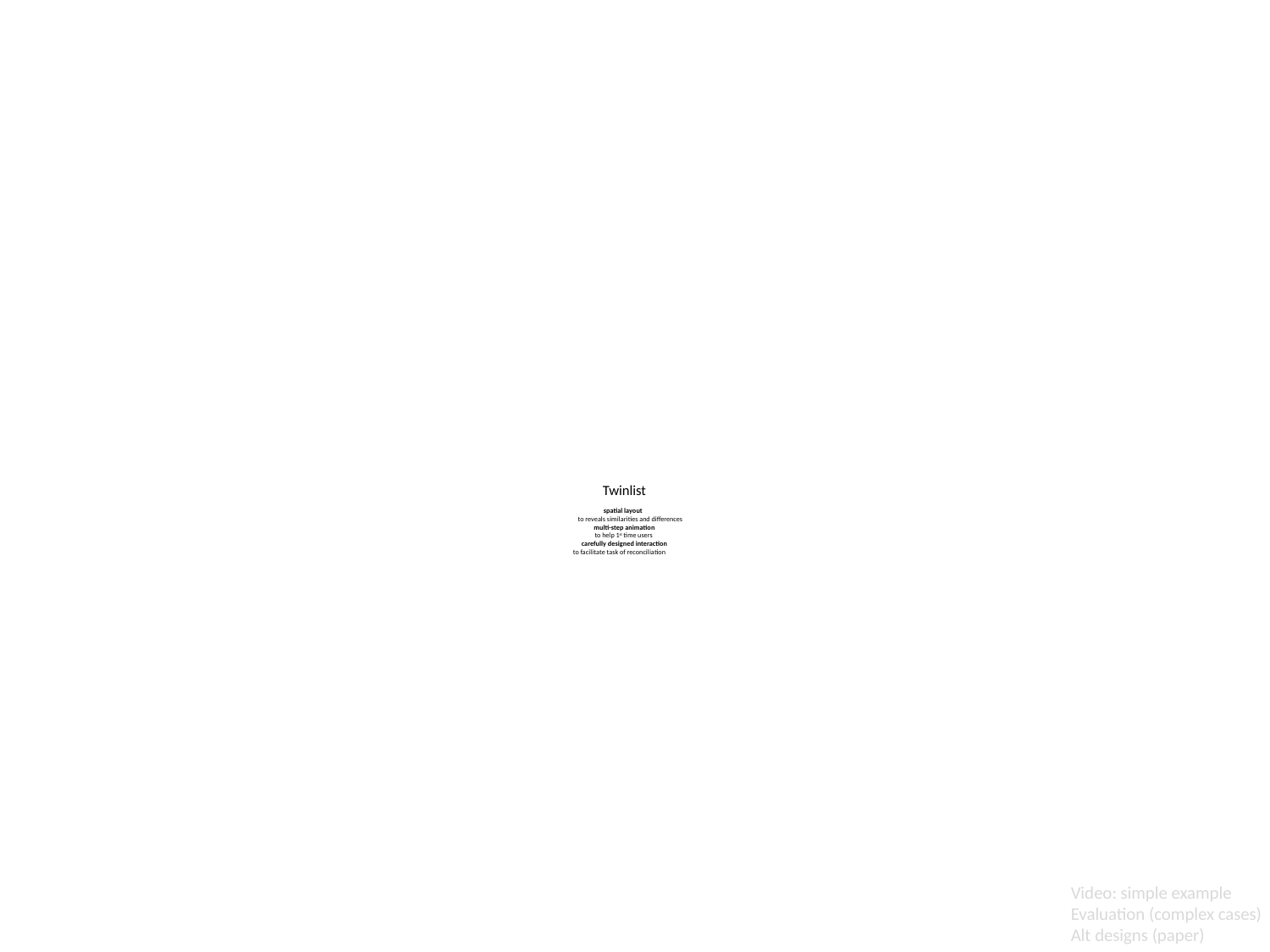

# Twinlist spatial layout to reveals similarities and differences multi-step animation to help 1st time users carefully designed interaction to facilitate task of reconciliation
Video: simple example
Evaluation (complex cases)
Alt designs (paper)